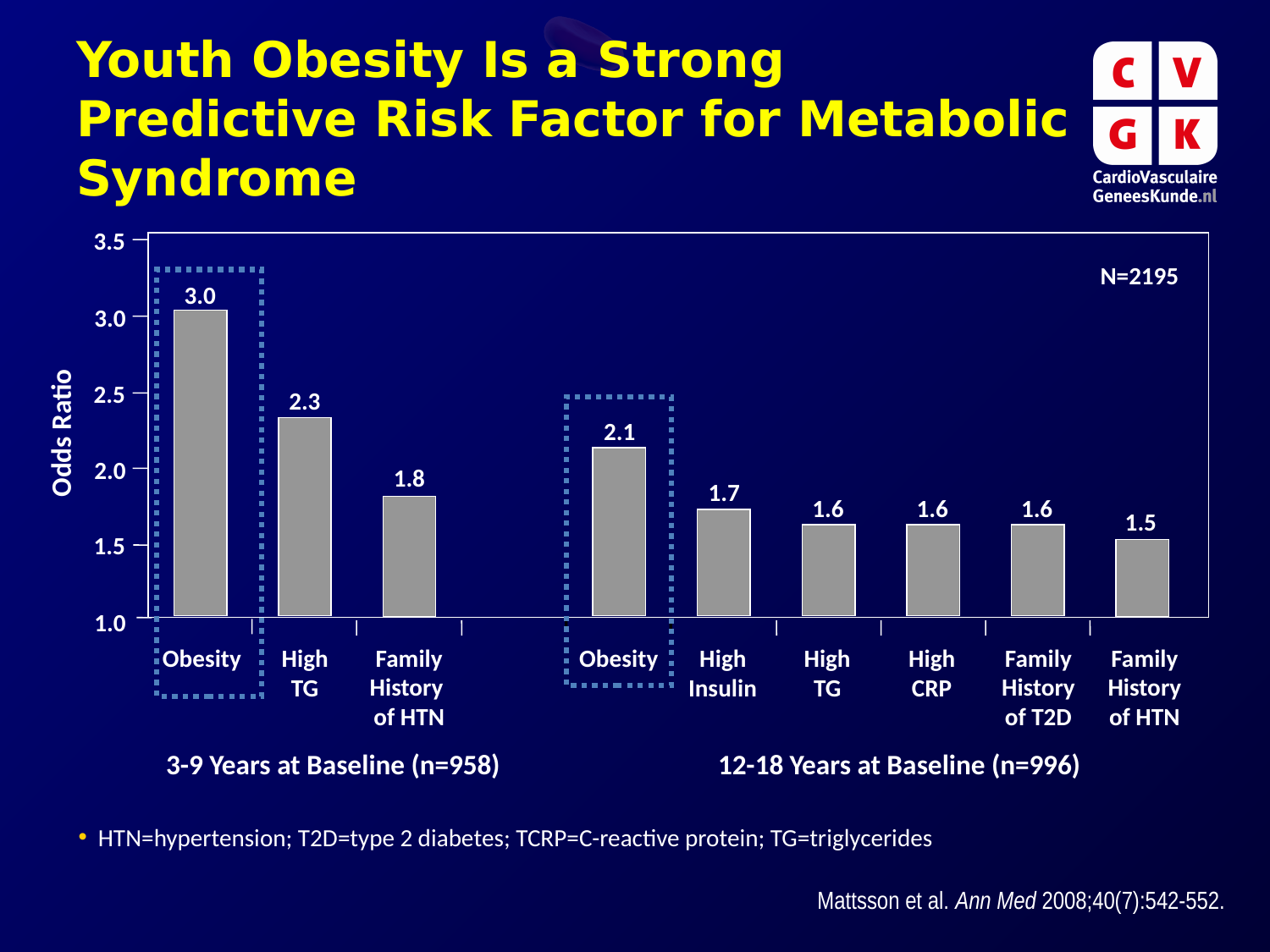

Youth Obesity Is a Strong Predictive Risk Factor for Metabolic Syndrome
3.5

N=2195

3.0
3.0

2.5
2.3

Odds Ratio
2.1

2.0
1.8

1.7
1.6
1.6
1.6

1.5

1.5

1.0

Family
History
of HTN
Family
History
of T2D
Family
History
of HTN
High
TG
High
Insulin
High
TG
High
CRP
Obesity
Obesity
3-9 Years at Baseline (n=958)
12-18 Years at Baseline (n=996)
  HTN=hypertension; T2D=type 2 diabetes; TCRP=C-reactive protein; TG=triglycerides
Mattsson et al. Ann Med 2008;40(7):542-552.